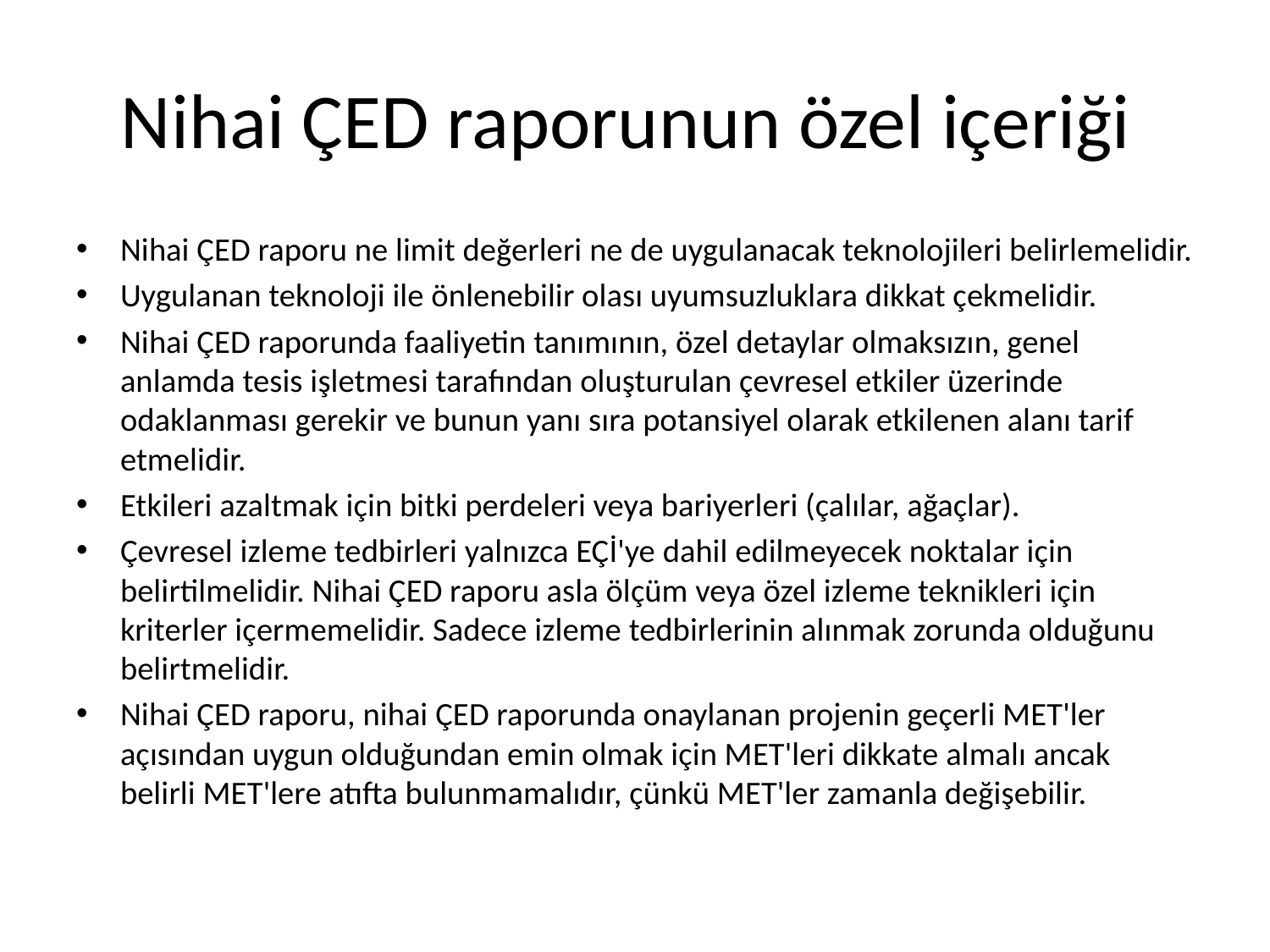

# Nihai ÇED raporunun özel içeriği
Nihai ÇED raporu ne limit değerleri ne de uygulanacak teknolojileri belirlemelidir.
Uygulanan teknoloji ile önlenebilir olası uyumsuzluklara dikkat çekmelidir.
Nihai ÇED raporunda faaliyetin tanımının, özel detaylar olmaksızın, genel anlamda tesis işletmesi tarafından oluşturulan çevresel etkiler üzerinde odaklanması gerekir ve bunun yanı sıra potansiyel olarak etkilenen alanı tarif etmelidir.
Etkileri azaltmak için bitki perdeleri veya bariyerleri (çalılar, ağaçlar).
Çevresel izleme tedbirleri yalnızca EÇİ'ye dahil edilmeyecek noktalar için belirtilmelidir. Nihai ÇED raporu asla ölçüm veya özel izleme teknikleri için kriterler içermemelidir. Sadece izleme tedbirlerinin alınmak zorunda olduğunu belirtmelidir.
Nihai ÇED raporu, nihai ÇED raporunda onaylanan projenin geçerli MET'ler açısından uygun olduğundan emin olmak için MET'leri dikkate almalı ancak belirli MET'lere atıfta bulunmamalıdır, çünkü MET'ler zamanla değişebilir.